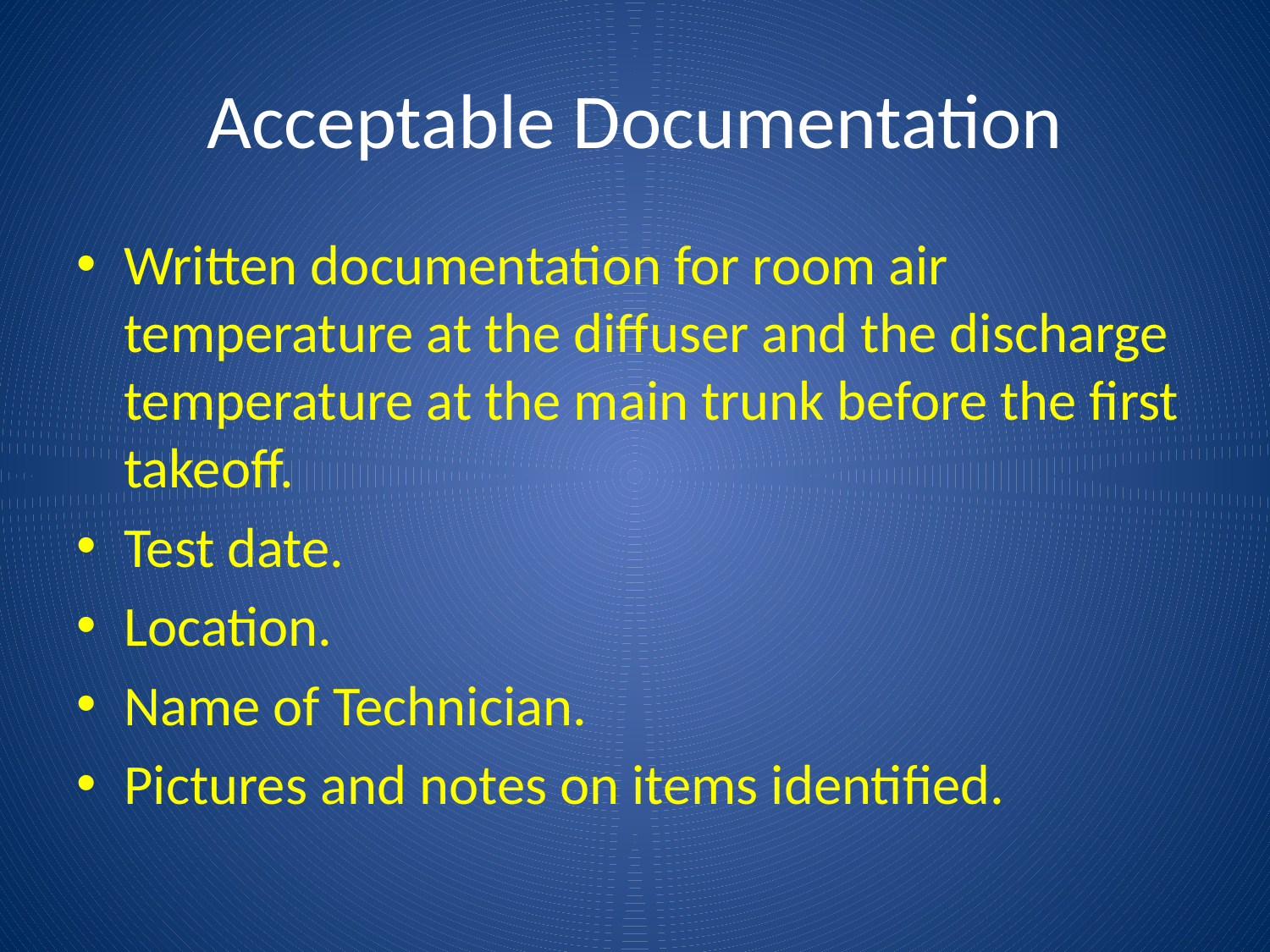

# Acceptable Documentation
Written documentation for room air temperature at the diffuser and the discharge temperature at the main trunk before the first takeoff.
Test date.
Location.
Name of Technician.
Pictures and notes on items identified.